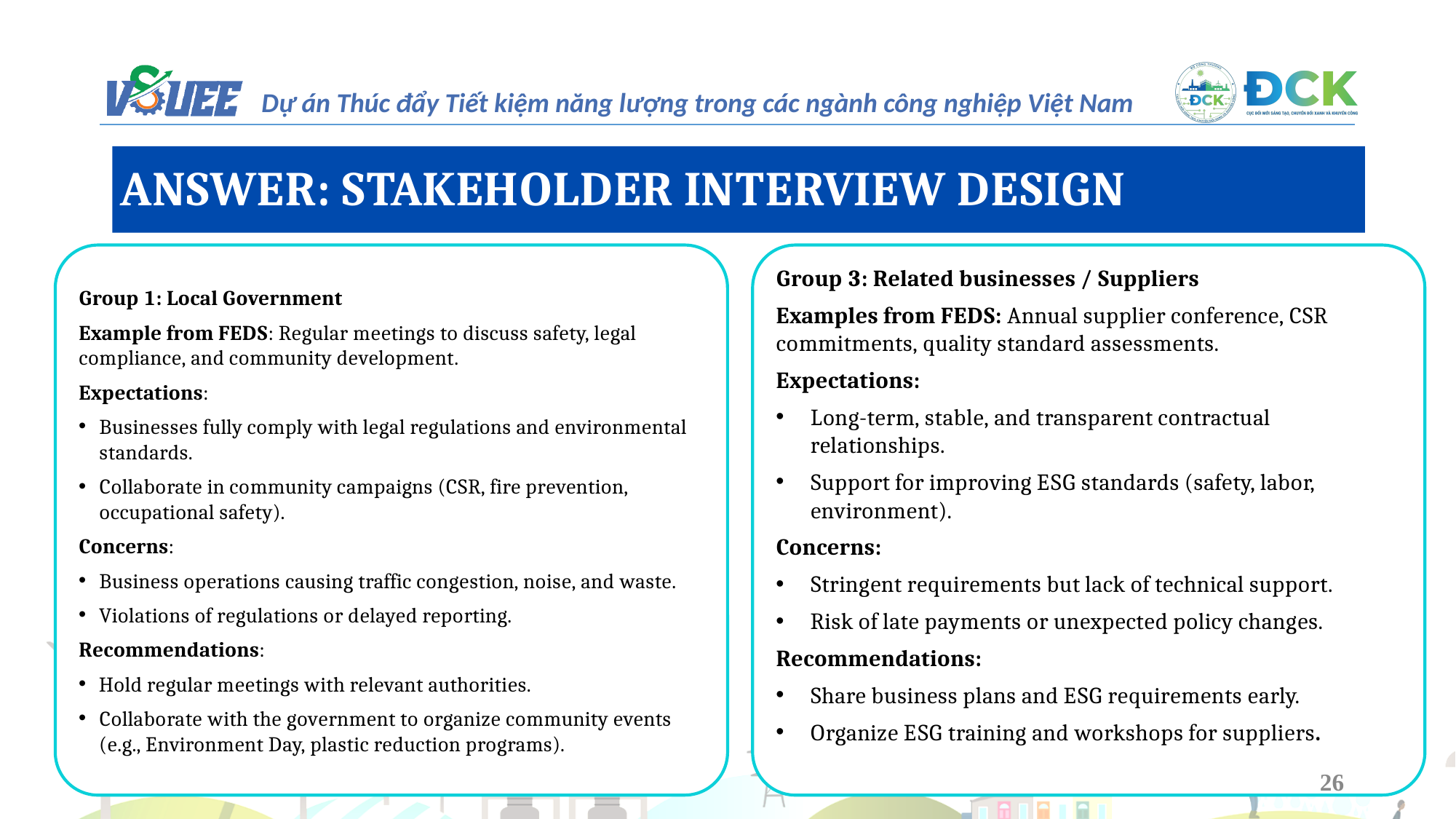

ANSWER: STAKEHOLDER INTERVIEW DESIGN
Group 1: Local Government
Example from FEDS: Regular meetings to discuss safety, legal compliance, and community development.
Expectations:
Businesses fully comply with legal regulations and environmental standards.
Collaborate in community campaigns (CSR, fire prevention, occupational safety).
Concerns:
Business operations causing traffic congestion, noise, and waste.
Violations of regulations or delayed reporting.
Recommendations:
Hold regular meetings with relevant authorities.
Collaborate with the government to organize community events (e.g., Environment Day, plastic reduction programs).
Group 3: Related businesses / Suppliers
Examples from FEDS: Annual supplier conference, CSR commitments, quality standard assessments.
Expectations:
Long-term, stable, and transparent contractual relationships.
Support for improving ESG standards (safety, labor, environment).
Concerns:
Stringent requirements but lack of technical support.
Risk of late payments or unexpected policy changes.
Recommendations:
Share business plans and ESG requirements early.
Organize ESG training and workshops for suppliers.

26